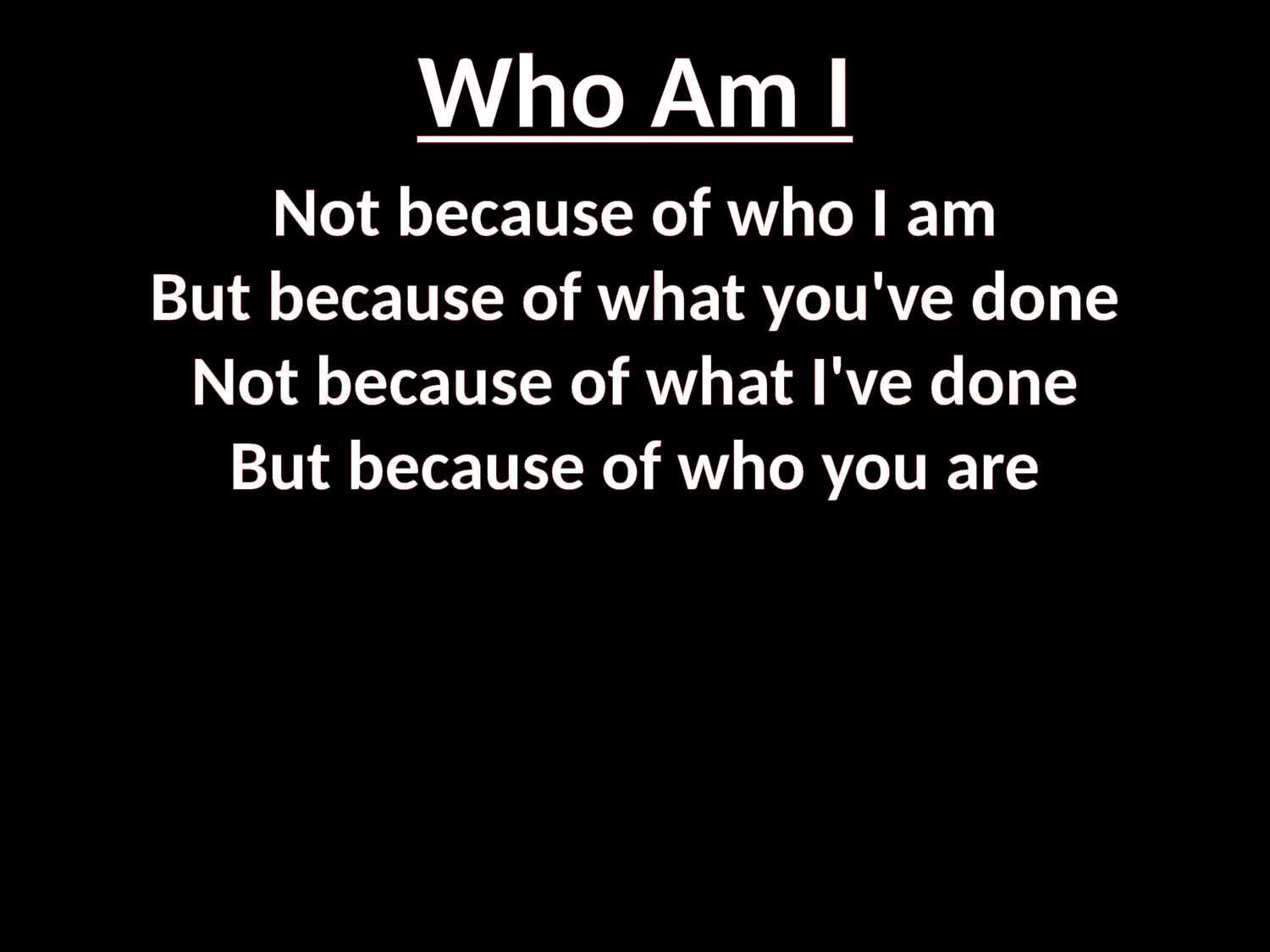

# Who Am I
Not because of who I am
But because of what you've done
Not because of what I've done
But because of who you are